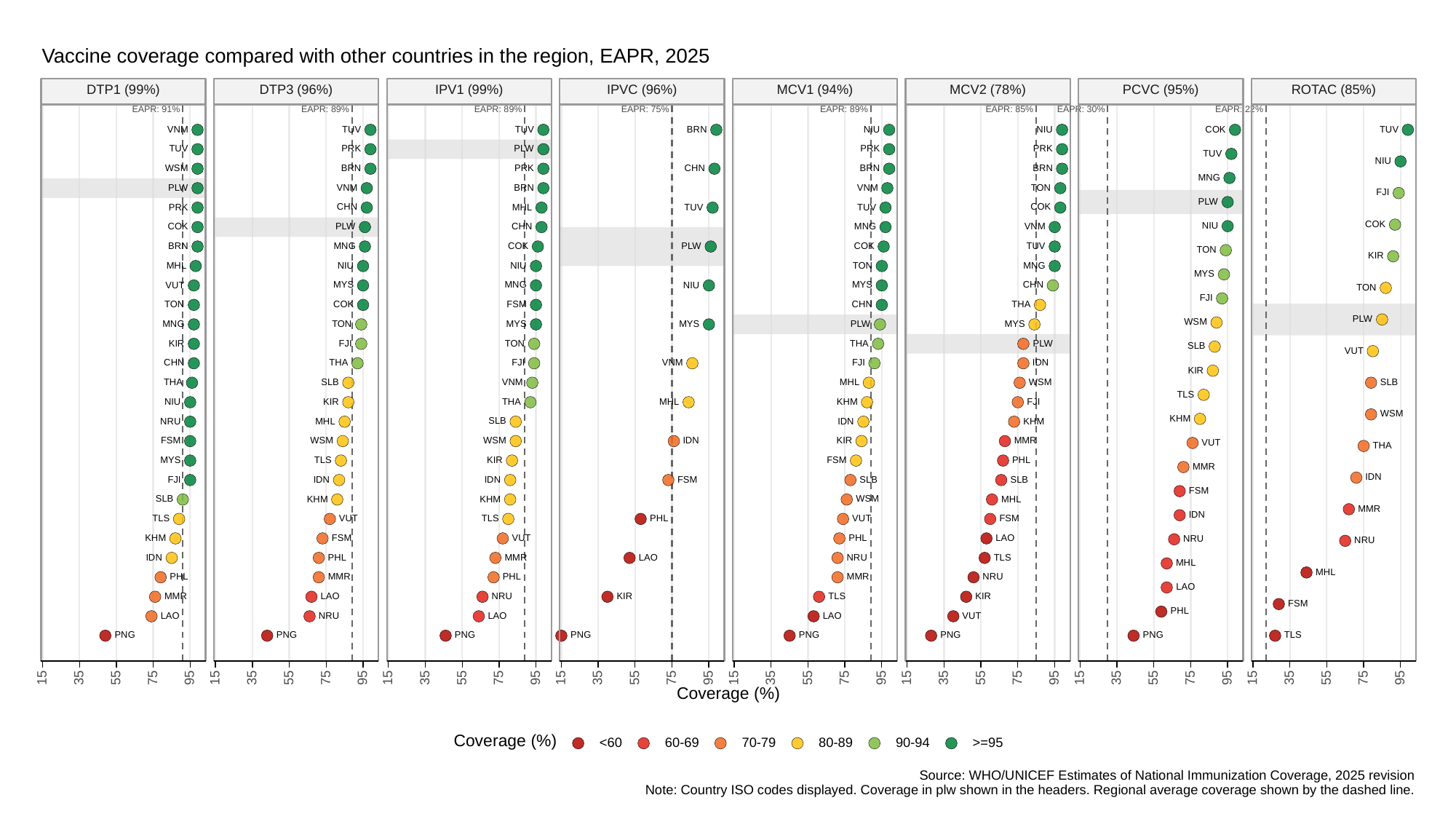

Vaccine coverage compared with other countries in the region, EAPR, 2025

ROTAC (85%)
DTP1 (99%)
DTP3 (96%)
IPV1 (99%)
IPVC (96%)
MCV1 (94%)
MCV2 (78%)
PCVC (95%)

EAPR: 91%
EAPR: 89%
EAPR: 89%
EAPR: 75%
EAPR: 89%
EAPR: 85%
EAPR: 30%
EAPR: 22%

COK
TUV
TUV
NIU
NIU
TUV
VNM
BRN

TUV
PRK
PLW
PRK
PRK

TUV

NIU

WSM
CHN
BRN
PRK
BRN
BRN

MNG

TON
PLW
VNM
BRN
VNM

FJI

PLW

COK
CHN
TUV
TUV
PRK
MHL

COK

NIU
COK
CHN
MNG
PLW
VNM

COK
COK
MNG
TUV
BRN
PLW

TON

KIR

TON
MNG
NIU
NIU
MHL

MYS

MYS
MNG
MYS
CHN
VUT
NIU

TON

FJI

TON
COK
FSM
CHN
THA

PLW

WSM
TON
MNG
MYS
MYS
MYS
PLW

TON
FJI
KIR
THA
PLW

SLB

VUT

CHN
FJI
FJI
THA
VNM
IDN

KIR

SLB
WSM
SLB
THA
VNM
MHL

TLS

NIU
FJI
KIR
THA
MHL
KHM

WSM

KHM

SLB
NRU
MHL
IDN
KHM

FSM
WSM
WSM
IDN
KIR
MMR
VUT

THA

MYS
TLS
FSM
KIR
PHL

MMR

IDN

FSM
SLB
SLB
FJI
IDN
IDN

FSM

SLB
WSM
KHM
KHM
MHL

MMR

IDN

TLS
TLS
FSM
VUT
VUT
PHL

LAO
FSM
VUT
KHM
PHL

NRU
NRU

LAO
TLS
NRU
IDN
PHL
MMR

MHL

MHL

NRU
PHL
MMR
PHL
MMR

LAO

LAO
TLS
NRU
MMR
KIR
KIR

FSM

PHL

LAO
LAO
LAO
NRU
VUT

PNG
PNG
PNG
PNG
PNG
PNG
PNG
TLS

35
35
35
35
35
35
35
35
15
95
15
95
15
95
15
95
15
95
15
95
15
95
15
95
75
75
75
75
75
75
75
75
55
55
55
55
55
55
55
55
Coverage (%)
Coverage (%)

<60
60-69
70-79
80-89
90-94
>=95
Source: WHO/UNICEF Estimates of National Immunization Coverage, 2025 revision
Note: Country ISO codes displayed. Coverage in plw shown in the headers. Regional average coverage shown by the dashed line.